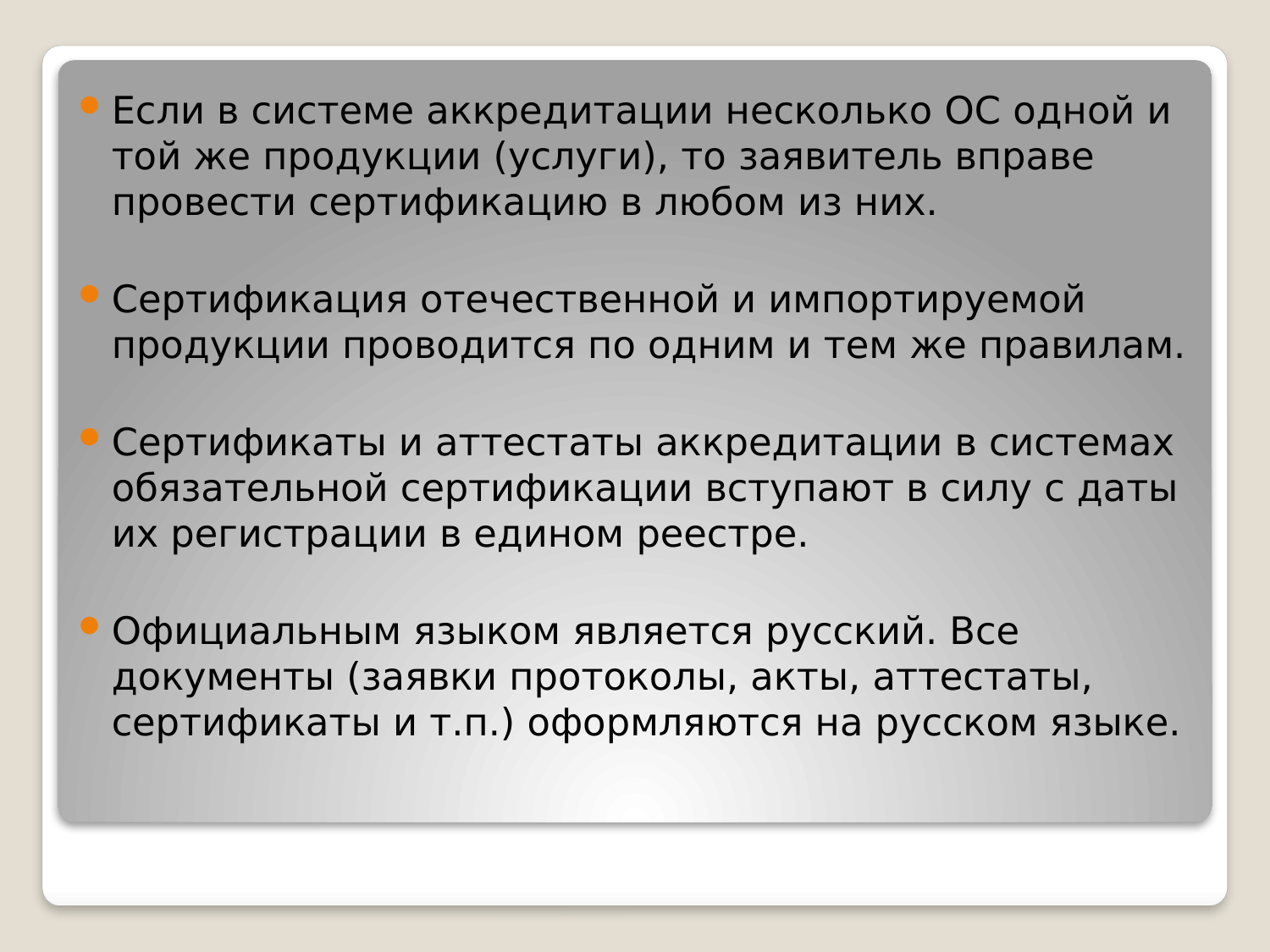

Если в системе аккредитации несколько ОС одной и той же продукции (услуги), то заявитель вправе провести сертификацию в любом из них.

Сертификация отечественной и импортируемой продукции проводится по одним и тем же правилам.

Сертификаты и аттестаты аккредитации в системах обязательной сертификации вступают в силу с даты их регистрации в едином реестре.

Официальным языком является русский. Все документы (заявки протоколы, акты, аттестаты, сертификаты и т.п.) оформляются на русском языке.